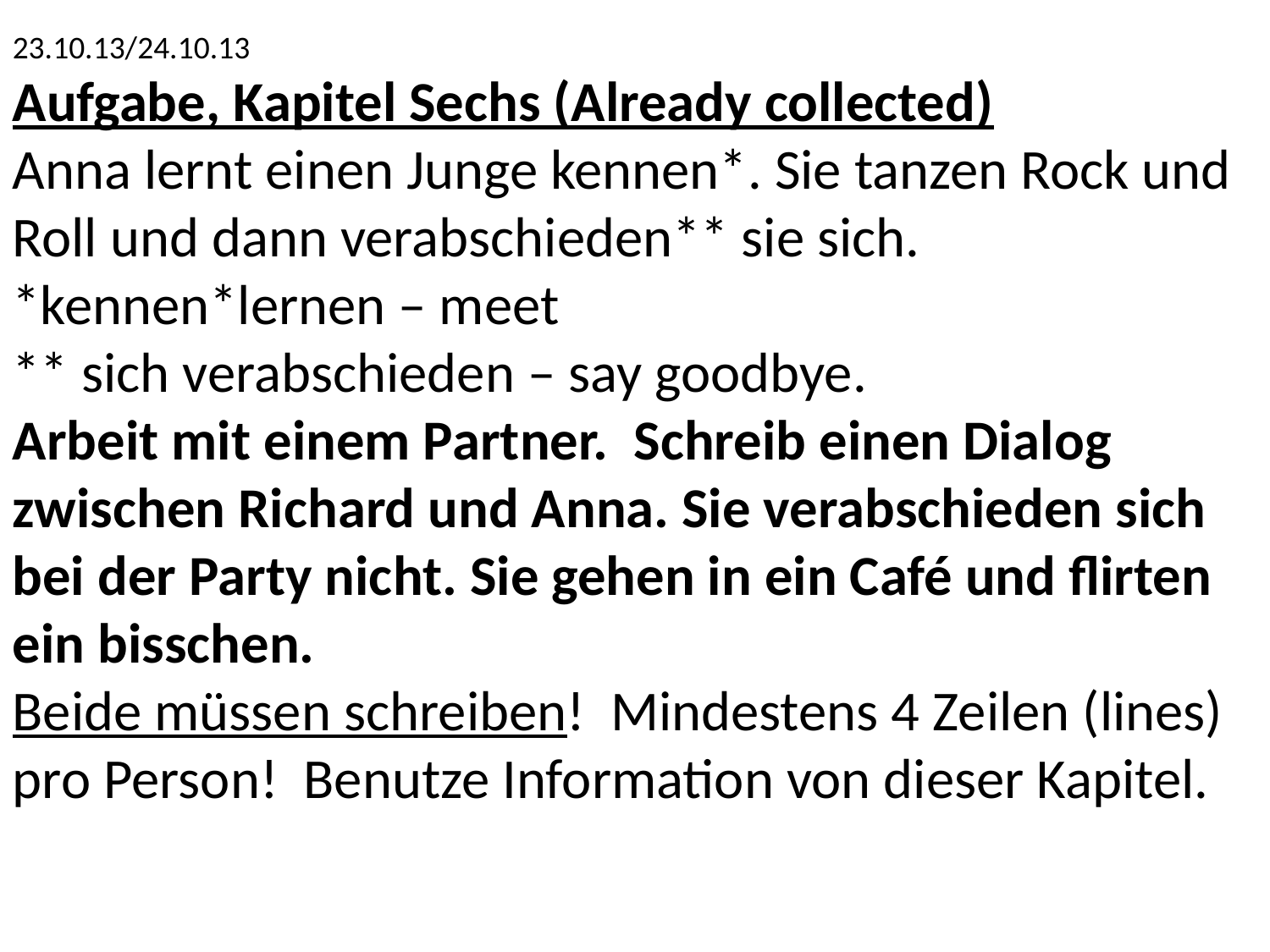

23.10.13/24.10.13
Aufgabe, Kapitel Sechs (Already collected)
Anna lernt einen Junge kennen*. Sie tanzen Rock und Roll und dann verabschieden** sie sich.
*kennen*lernen – meet
** sich verabschieden – say goodbye.
Arbeit mit einem Partner.  Schreib einen Dialog zwischen Richard und Anna. Sie verabschieden sich bei der Party nicht. Sie gehen in ein Café und flirten ein bisschen.
Beide müssen schreiben!  Mindestens 4 Zeilen (lines) pro Person!  Benutze Information von dieser Kapitel.